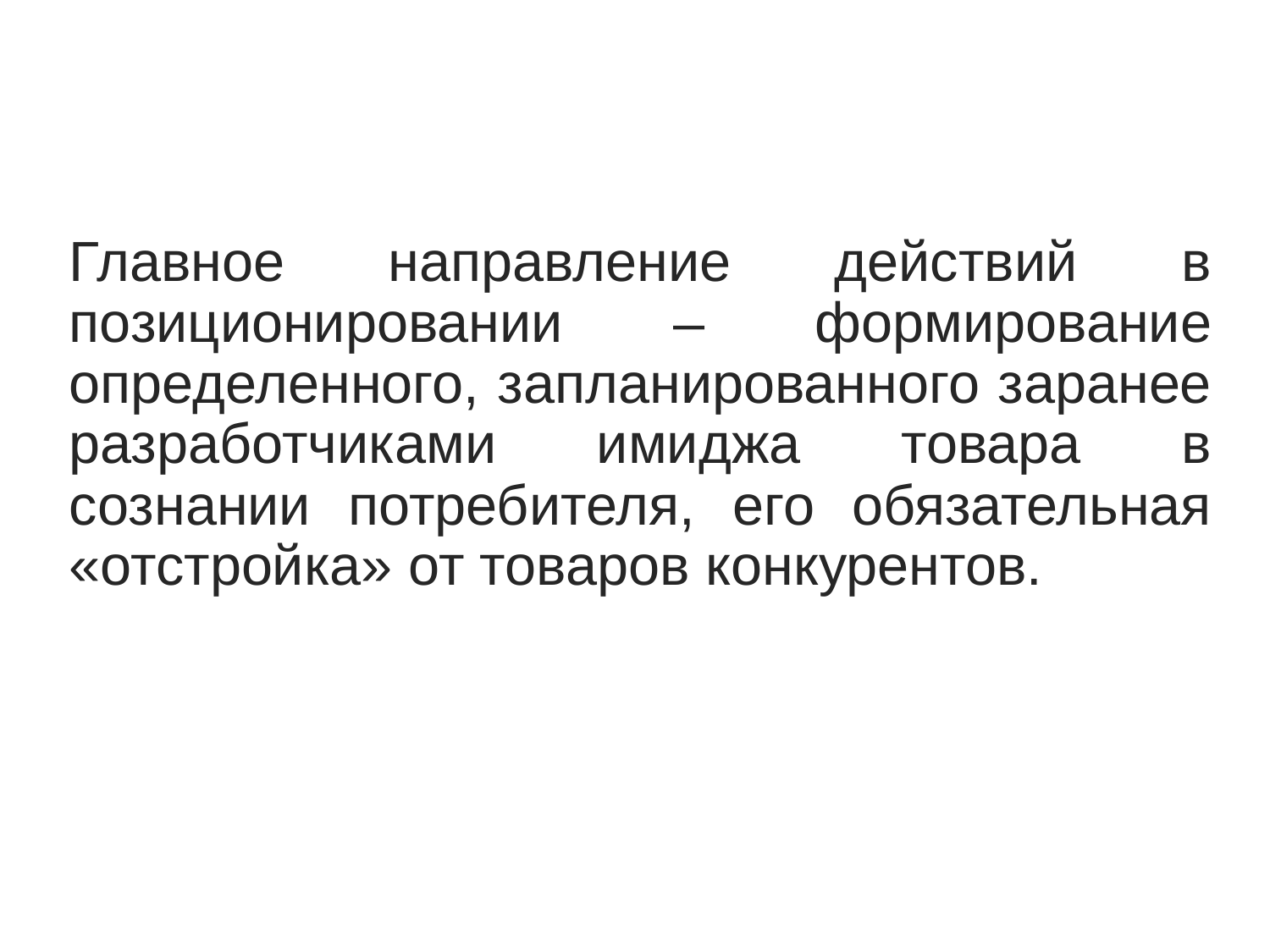

Главное направление действий в позиционировании – формирование определенного, запланированного заранее разработчиками имиджа товара в сознании потребителя, его обязательная «отстройка» от товаров конкурентов.